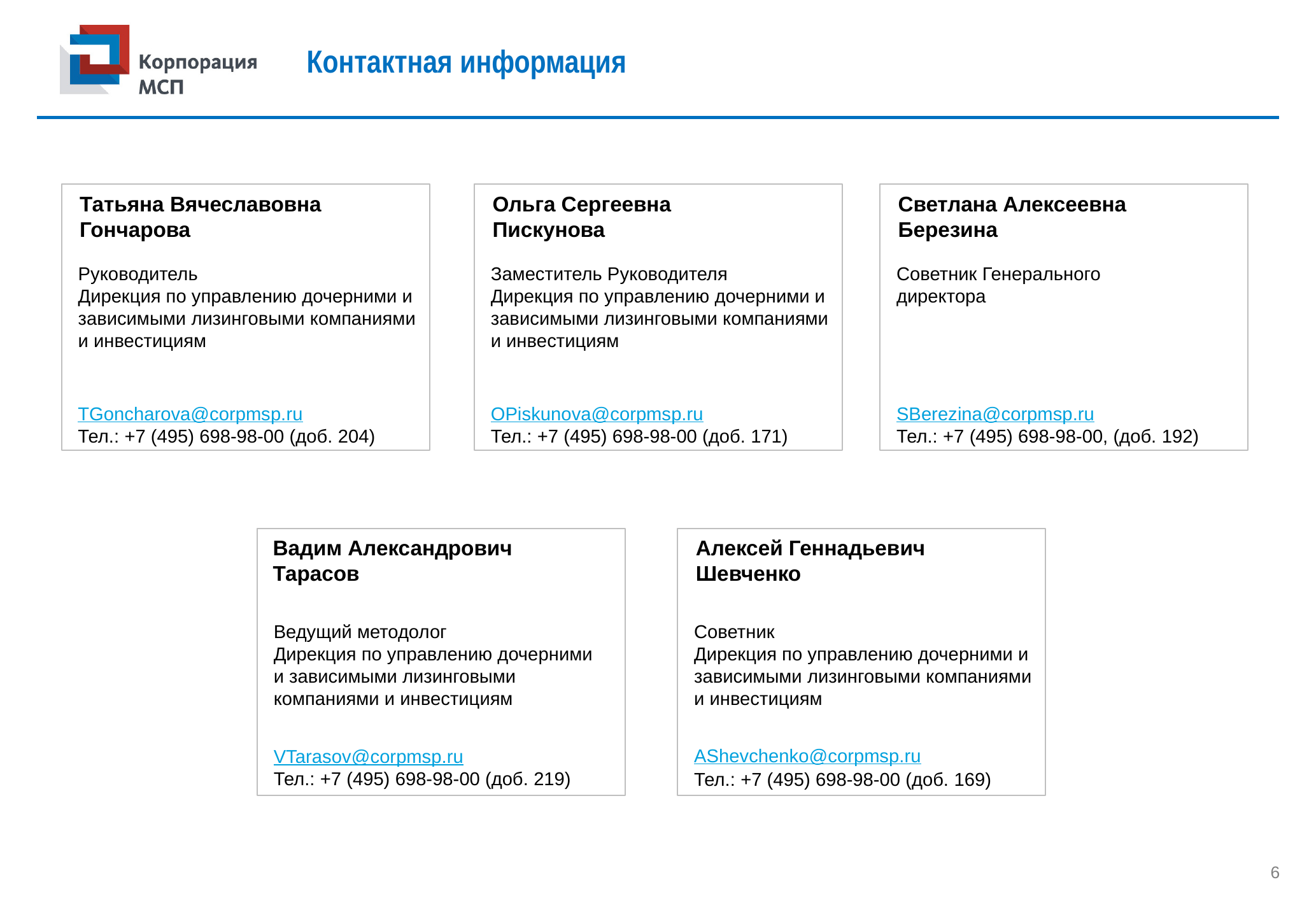

# Контактная информация

Татьяна Вячеславовна Гончарова
Ольга Сергеевна
Пискунова
Светлана Алексеевна Березина
Руководитель
Дирекция по управлению дочерними и зависимыми лизинговыми компаниями и инвестициям

Заместитель Руководителя
Дирекция по управлению дочерними и зависимыми лизинговыми компаниями и инвестициям

Советник Генерального директора
TGoncharova@corpmsp.ru
Тел.: +7 (495) 698-98-00 (доб. 204)
OPiskunova@corpmsp.ru
Тел.: +7 (495) 698-98-00 (доб. 171)
SBerezina@corpmsp.ru
Тел.: +7 (495) 698-98-00, (доб. 192)

Вадим Александрович Тарасов
Алексей Геннадьевич Шевченко
Ведущий методолог
Дирекция по управлению дочерними и зависимыми лизинговыми компаниями и инвестициям

Советник
Дирекция по управлению дочерними и зависимыми лизинговыми компаниями и инвестициям

AShevchenko@corpmsp.ru
Тел.: +7 (495) 698-98-00 (доб. 169)
VTarasov@corpmsp.ru
Тел.: +7 (495) 698-98-00 (доб. 219)